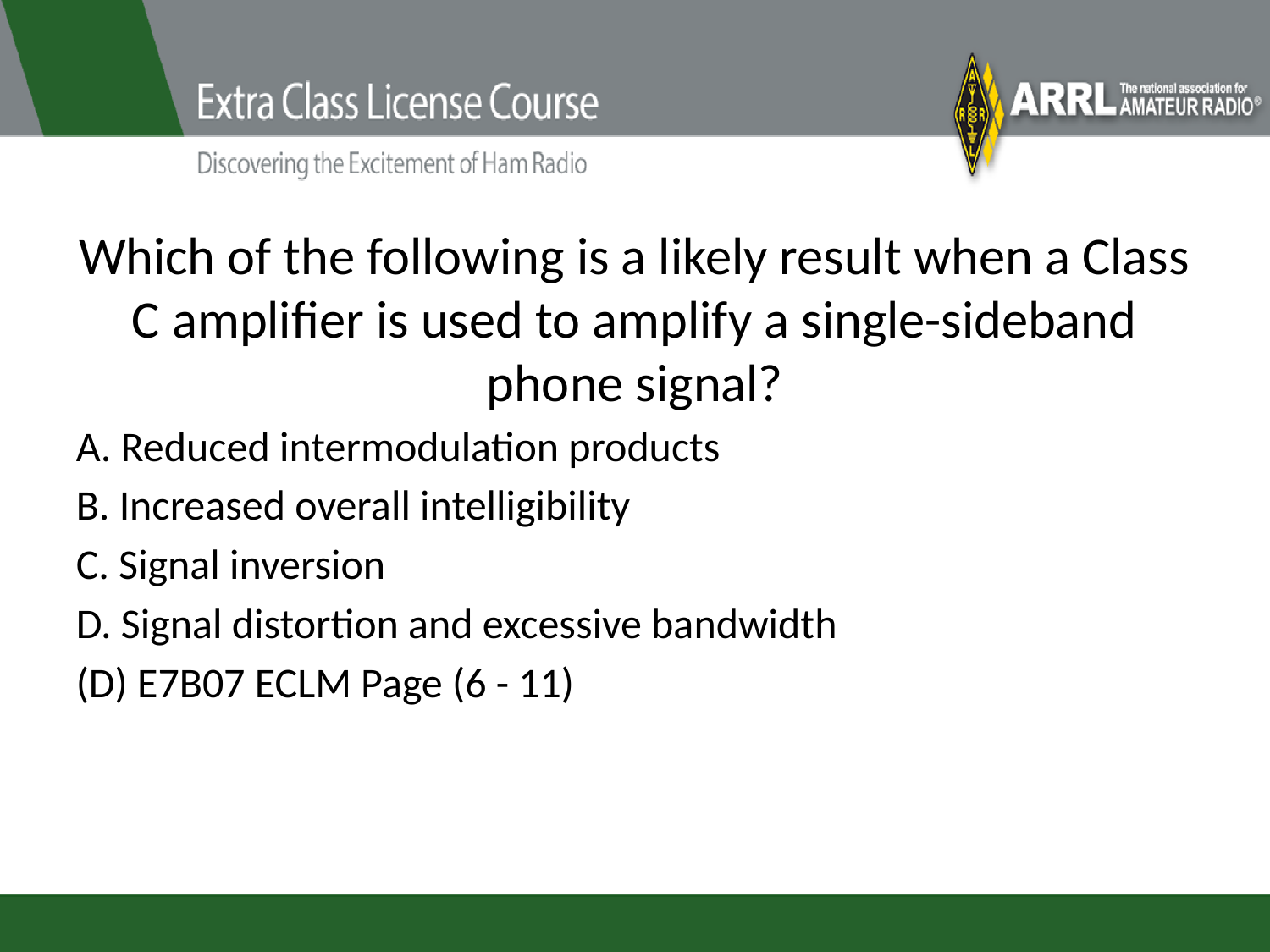

# Which of the following is a likely result when a Class C amplifier is used to amplify a single-sideband phone signal?
A. Reduced intermodulation products
B. Increased overall intelligibility
C. Signal inversion
D. Signal distortion and excessive bandwidth
(D) E7B07 ECLM Page (6 - 11)